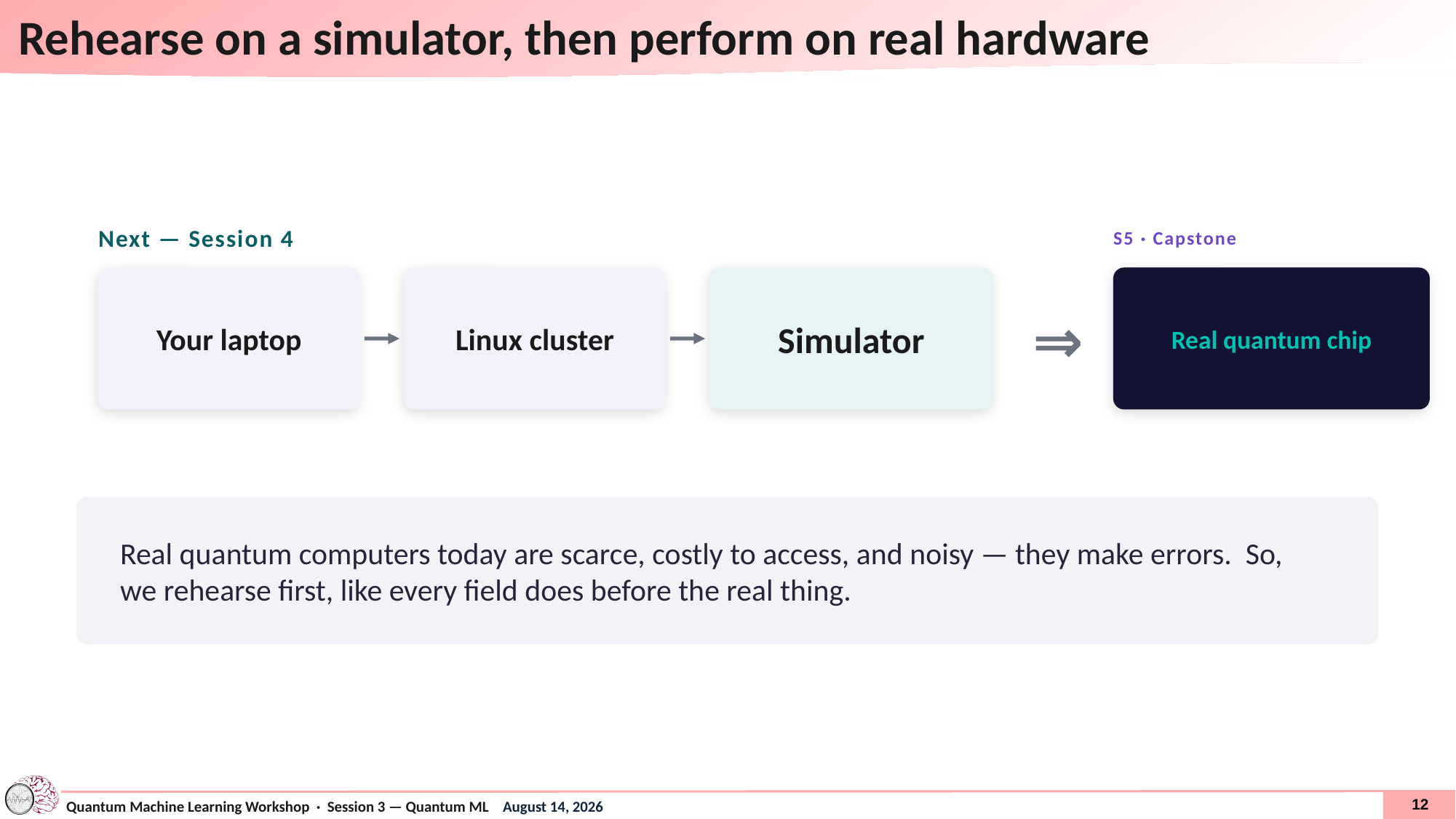

# Rehearse on a simulator, then perform on real hardware
Next — Session 4
S5 · Capstone

Your laptop

Linux cluster

Simulator

Real quantum chip
⇒

Real quantum computers today are scarce, costly to access, and noisy — they make errors.  So, we rehearse first, like every field does before the real thing.